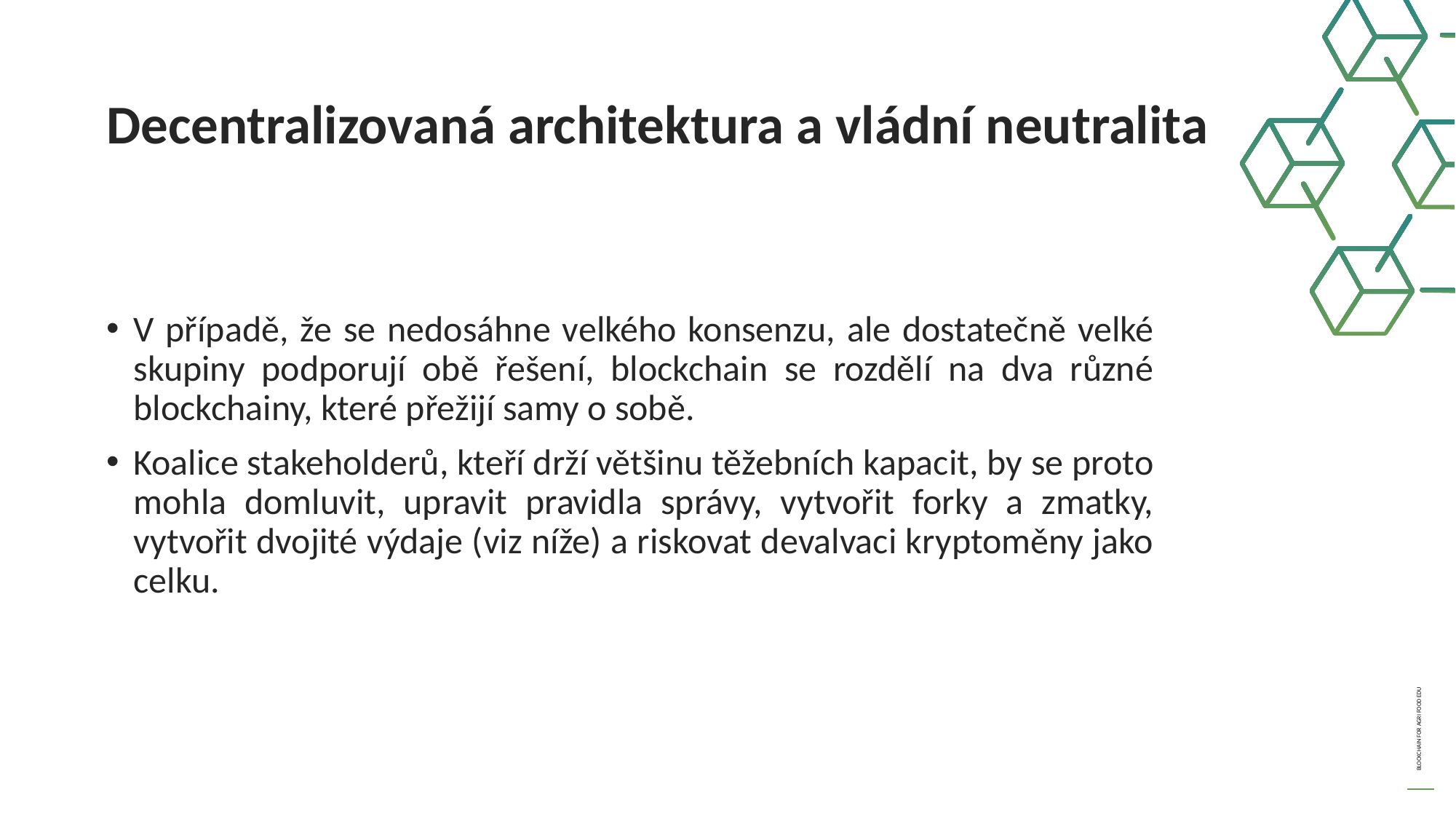

Decentralizovaná architektura a vládní neutralita
V případě, že se nedosáhne velkého konsenzu, ale dostatečně velké skupiny podporují obě řešení, blockchain se rozdělí na dva různé blockchainy, které přežijí samy o sobě.
Koalice stakeholderů, kteří drží většinu těžebních kapacit, by se proto mohla domluvit, upravit pravidla správy, vytvořit forky a zmatky, vytvořit dvojité výdaje (viz níže) a riskovat devalvaci kryptoměny jako celku.